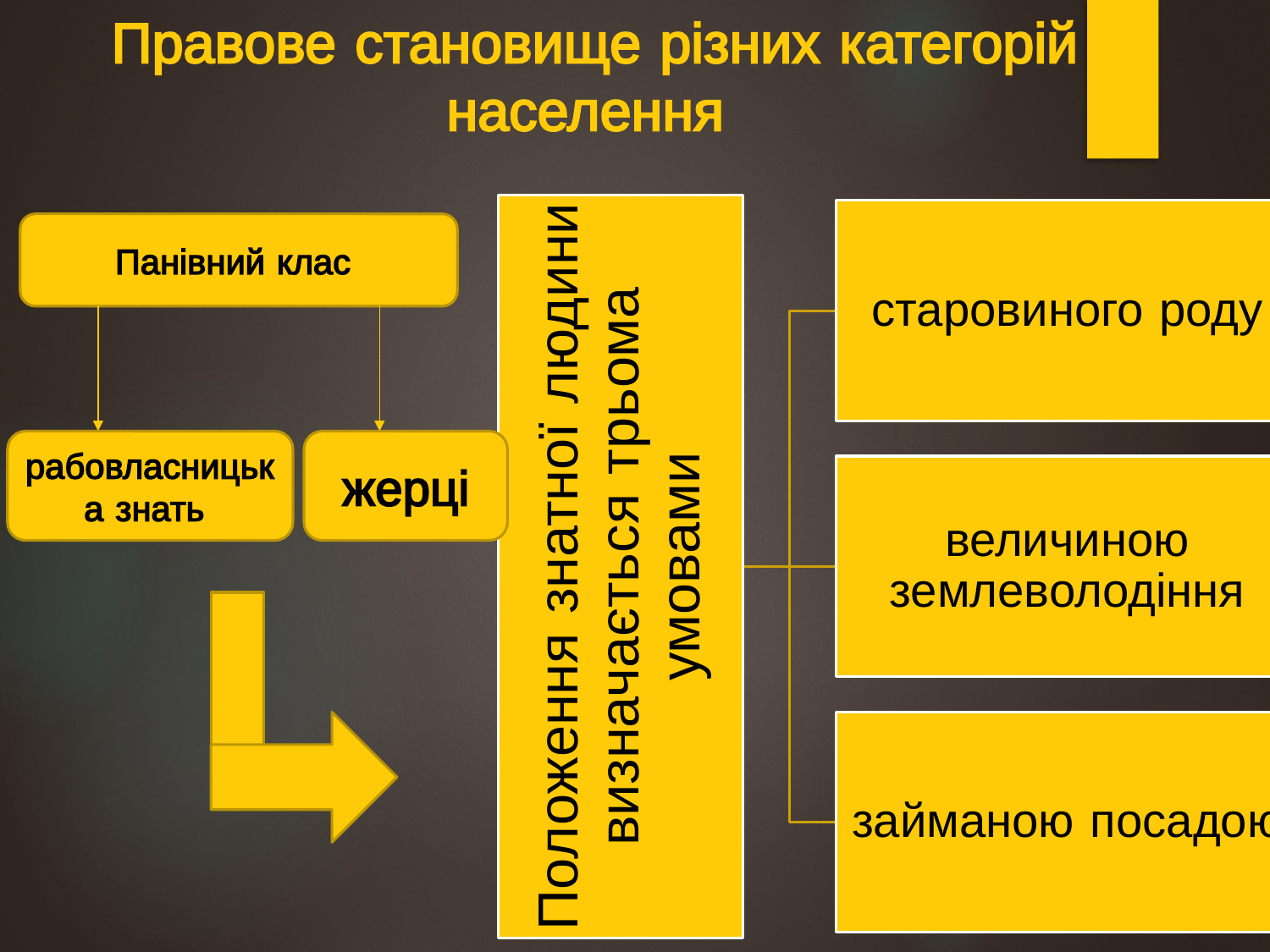

# Правове становище різних категорій населення

Положення знатної людини визначається трьома умовами
старовиного роду
величиною землеволодіння
займаною посадою
Панівний клас
рабовласницька знать
жерці